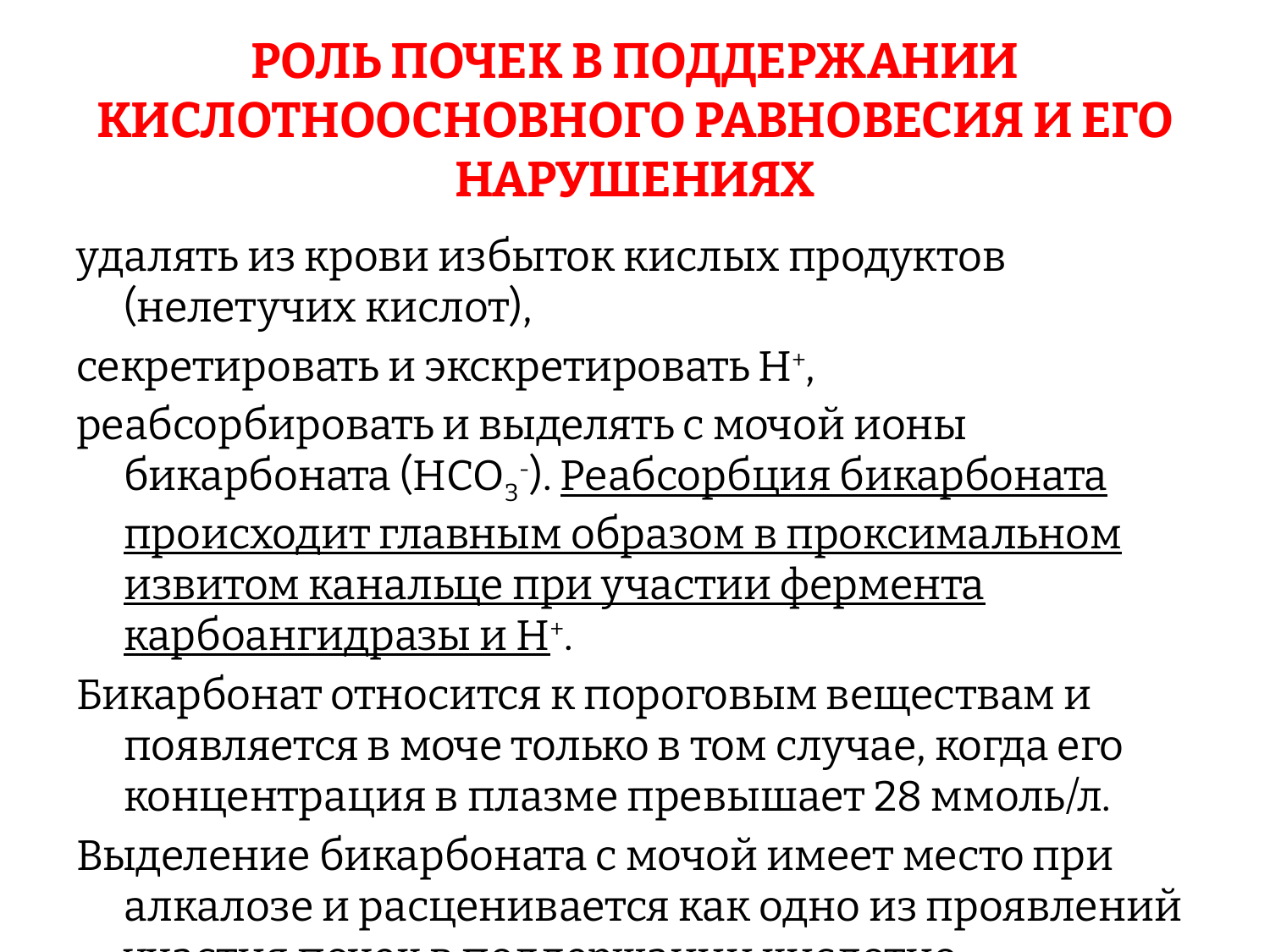

# РОЛЬ ПОЧЕК В ПОДДЕРЖАНИИ КИСЛОТНООСНОВНОГО РАВНОВЕСИЯ И ЕГО НАРУШЕНИЯХ
удалять из крови избыток кислых продуктов (нелетучих кислот),
секретировать и экскретировать Н+,
реабсорбировать и выделять с мочой ионы бикарбоната (НСО3-). Реабсорбция бикарбоната происходит главным образом в проксимальном извитом канальце при участии фермента карбоангидразы и Н+.
Бикарбонат относится к пороговым веществам и появляется в моче только в том случае, когда его концентрация в плазме превышает 28 ммоль/л.
Выделение бикарбоната с мочой имеет место при алкалозе и расценивается как одно из проявлений участия почек в поддержании кислотно-основного равновесия